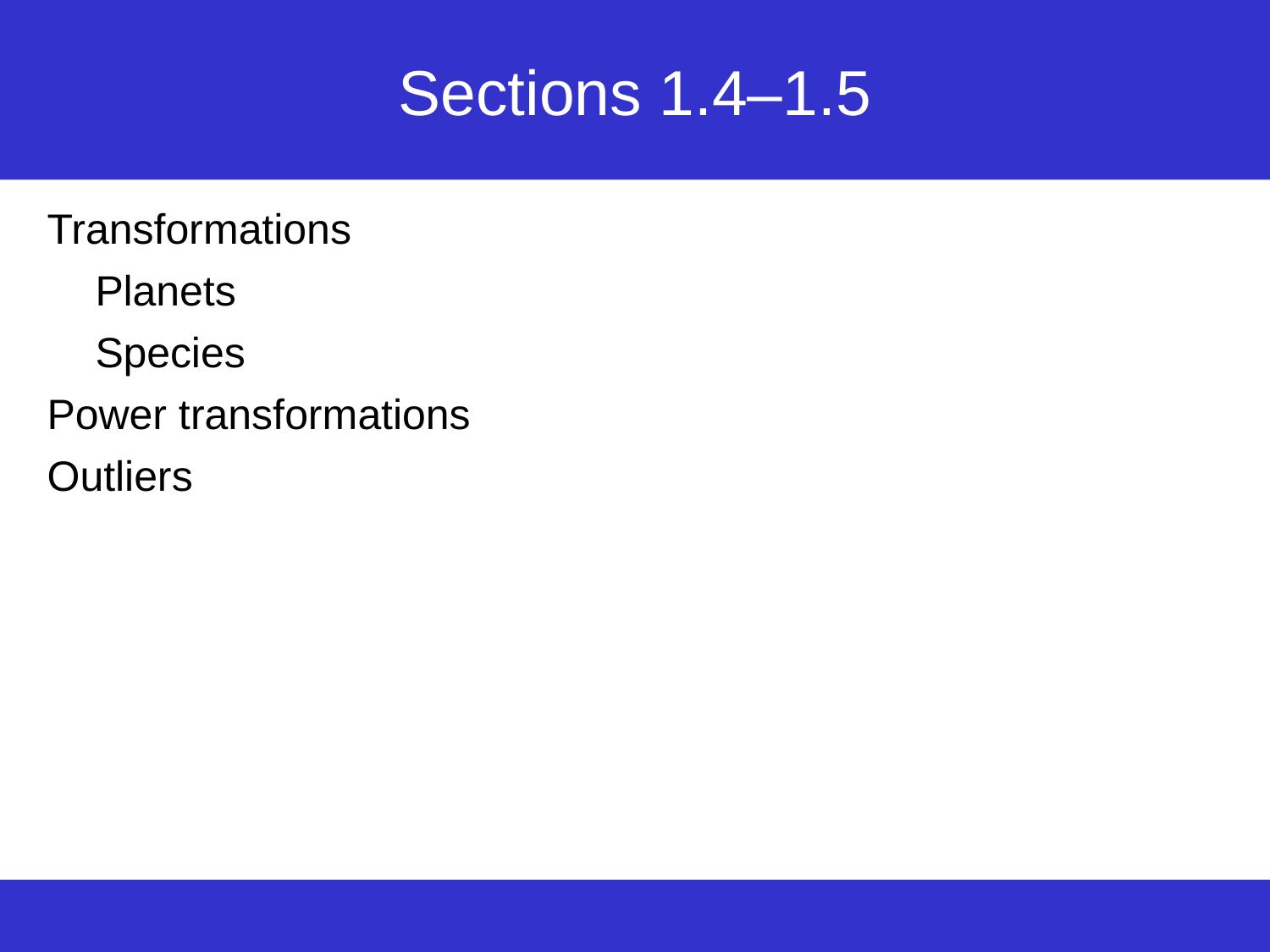

# Sections 1.4–1.5
Transformations
Planets
Species
Power transformations
Outliers